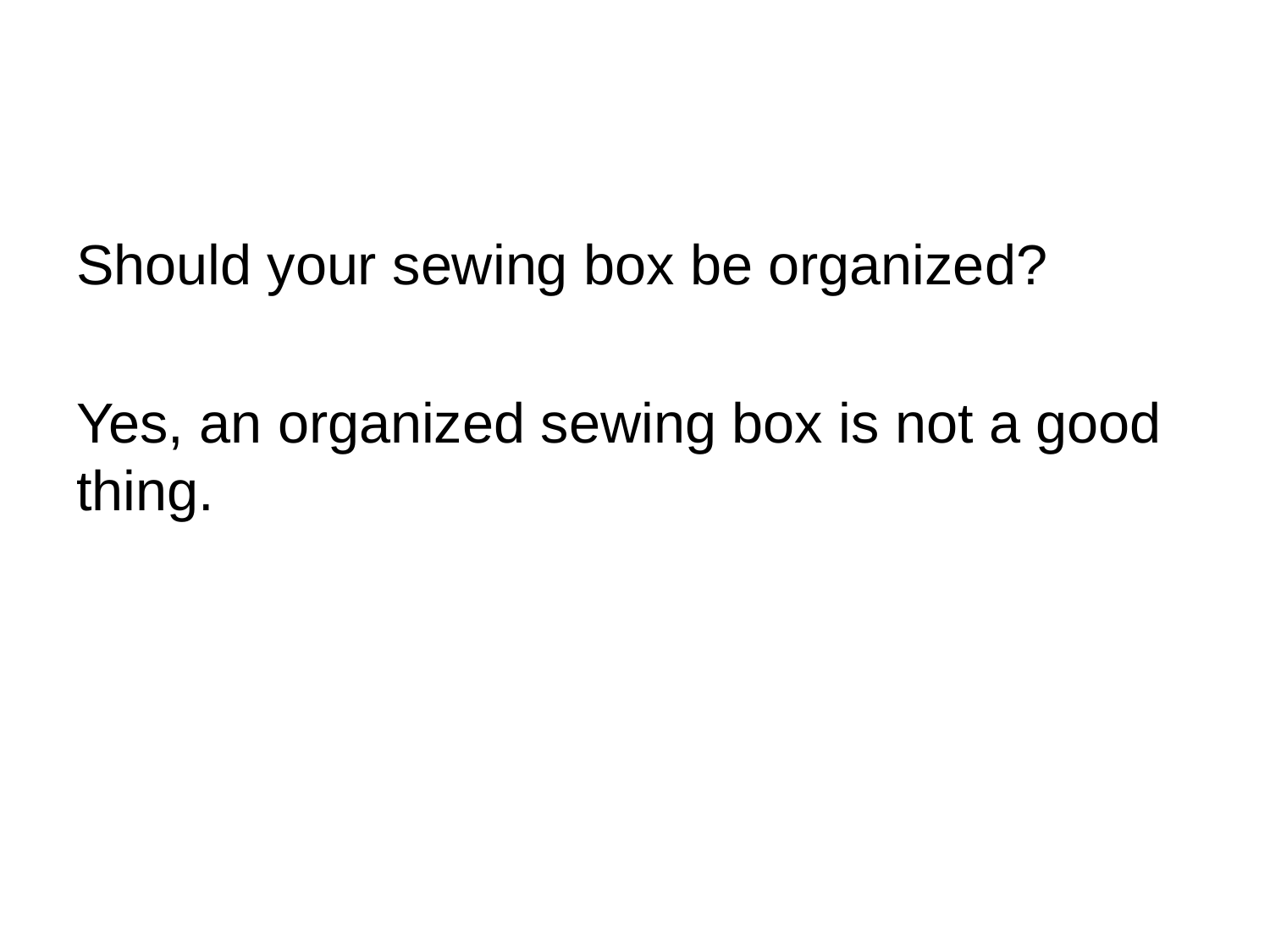

Should your sewing box be organized?

Yes, an organized sewing box is not a good thing.